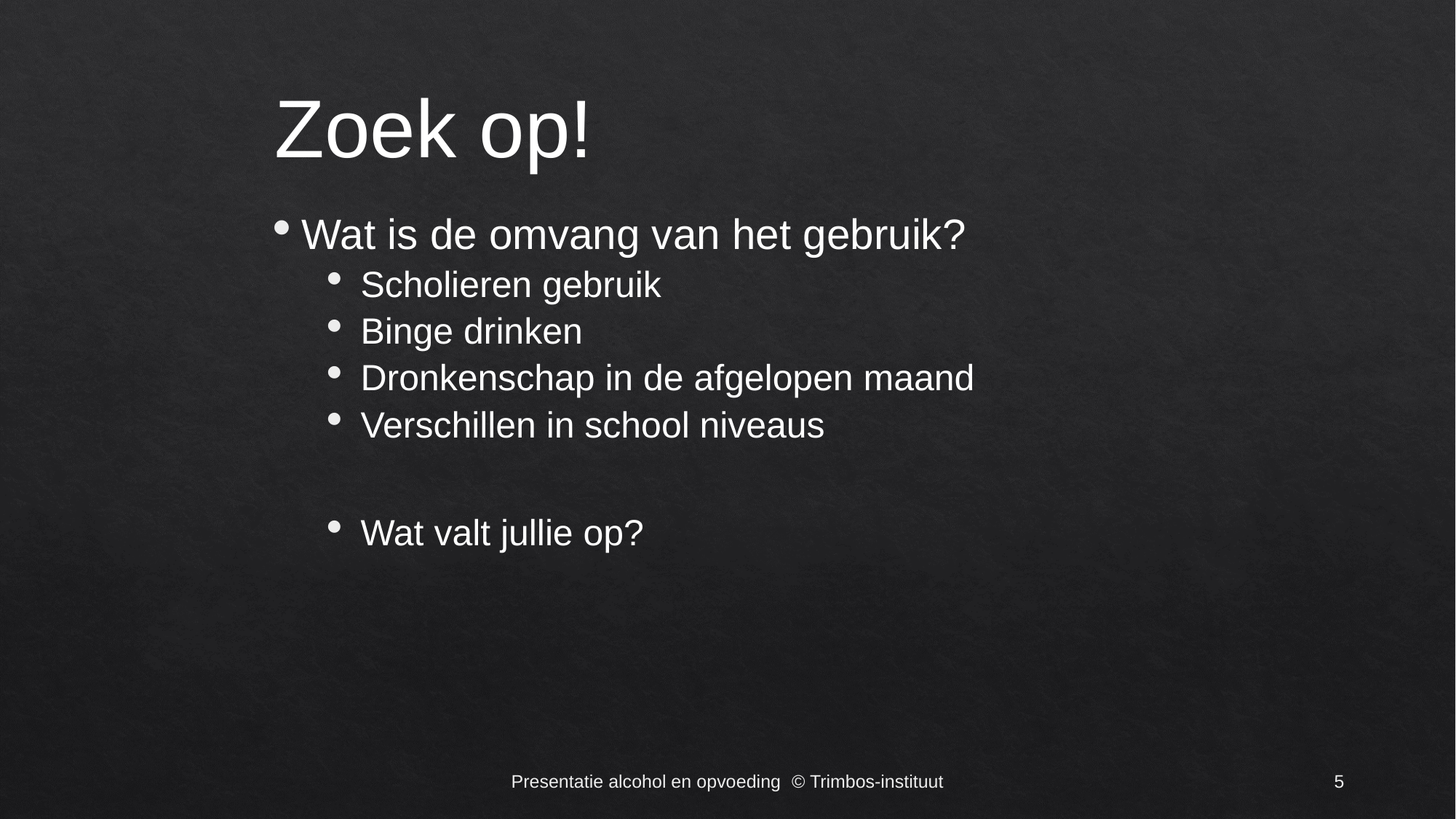

# Zoek op!
Wat is de omvang van het gebruik?
Scholieren gebruik
Binge drinken
Dronkenschap in de afgelopen maand
Verschillen in school niveaus

Wat valt jullie op?
Presentatie alcohol en opvoeding  © Trimbos-instituut
5